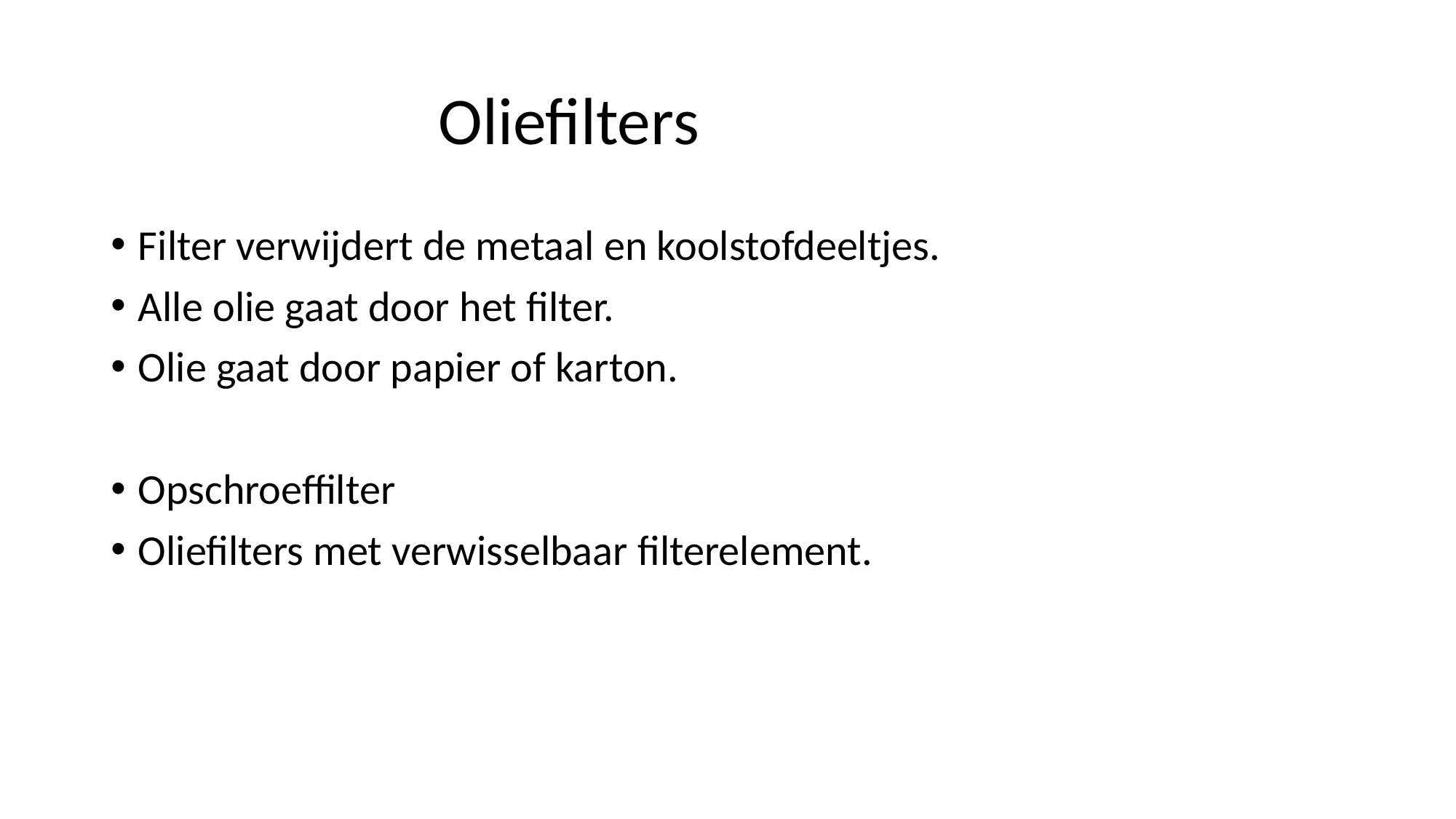

# Oliefilters
Filter verwijdert de metaal en koolstofdeeltjes.
Alle olie gaat door het filter.
Olie gaat door papier of karton.

Opschroeffilter
Oliefilters met verwisselbaar filterelement.